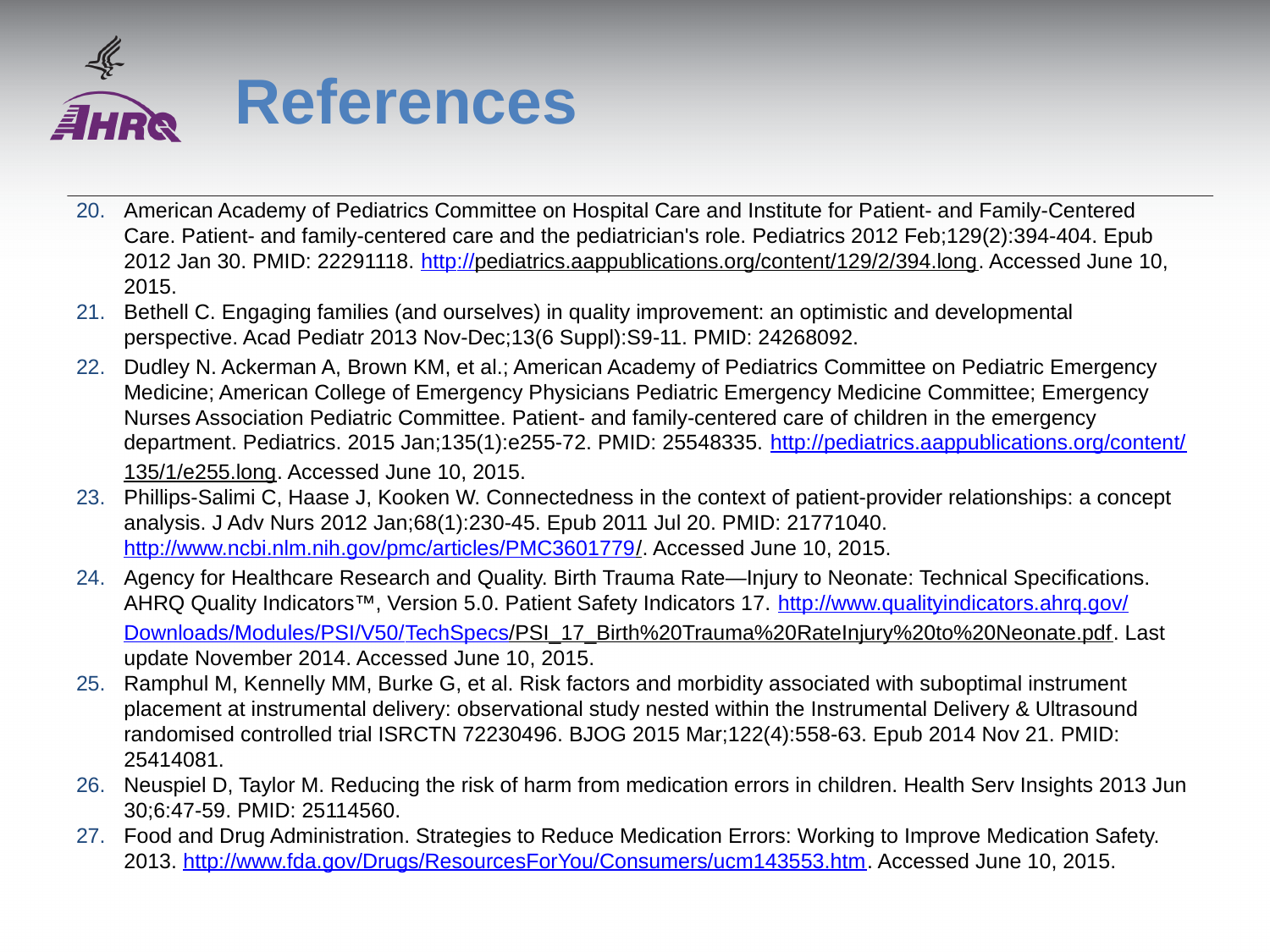

# References
American Academy of Pediatrics Committee on Hospital Care and Institute for Patient- and Family-Centered Care. Patient- and family-centered care and the pediatrician's role. Pediatrics 2012 Feb;129(2):394-404. Epub 2012 Jan 30. PMID: 22291118. http://pediatrics.aappublications.org/content/129/2/394.long. Accessed June 10, 2015.
Bethell C. Engaging families (and ourselves) in quality improvement: an optimistic and developmental perspective. Acad Pediatr 2013 Nov-Dec;13(6 Suppl):S9-11. PMID: 24268092.
Dudley N. Ackerman A, Brown KM, et al.; American Academy of Pediatrics Committee on Pediatric Emergency Medicine; American College of Emergency Physicians Pediatric Emergency Medicine Committee; Emergency Nurses Association Pediatric Committee. Patient- and family-centered care of children in the emergency department. Pediatrics. 2015 Jan;135(1):e255-72. PMID: 25548335. http://pediatrics.aappublications.org/content/
135/1/e255.long. Accessed June 10, 2015.
Phillips-Salimi C, Haase J, Kooken W. Connectedness in the context of patient-provider relationships: a concept analysis. J Adv Nurs 2012 Jan;68(1):230-45. Epub 2011 Jul 20. PMID: 21771040. http://www.ncbi.nlm.nih.gov/pmc/articles/PMC3601779/. Accessed June 10, 2015.
Agency for Healthcare Research and Quality. Birth Trauma Rate—Injury to Neonate: Technical Specifications. AHRQ Quality Indicators™, Version 5.0. Patient Safety Indicators 17. http://www.qualityindicators.ahrq.gov/
Downloads/Modules/PSI/V50/TechSpecs/PSI_17_Birth%20Trauma%20RateInjury%20to%20Neonate.pdf. Last update November 2014. Accessed June 10, 2015.
Ramphul M, Kennelly MM, Burke G, et al. Risk factors and morbidity associated with suboptimal instrument placement at instrumental delivery: observational study nested within the Instrumental Delivery & Ultrasound randomised controlled trial ISRCTN 72230496. BJOG 2015 Mar;122(4):558-63. Epub 2014 Nov 21. PMID: 25414081.
Neuspiel D, Taylor M. Reducing the risk of harm from medication errors in children. Health Serv Insights 2013 Jun 30;6:47-59. PMID: 25114560.
Food and Drug Administration. Strategies to Reduce Medication Errors: Working to Improve Medication Safety. 2013. http://www.fda.gov/Drugs/ResourcesForYou/Consumers/ucm143553.htm. Accessed June 10, 2015.